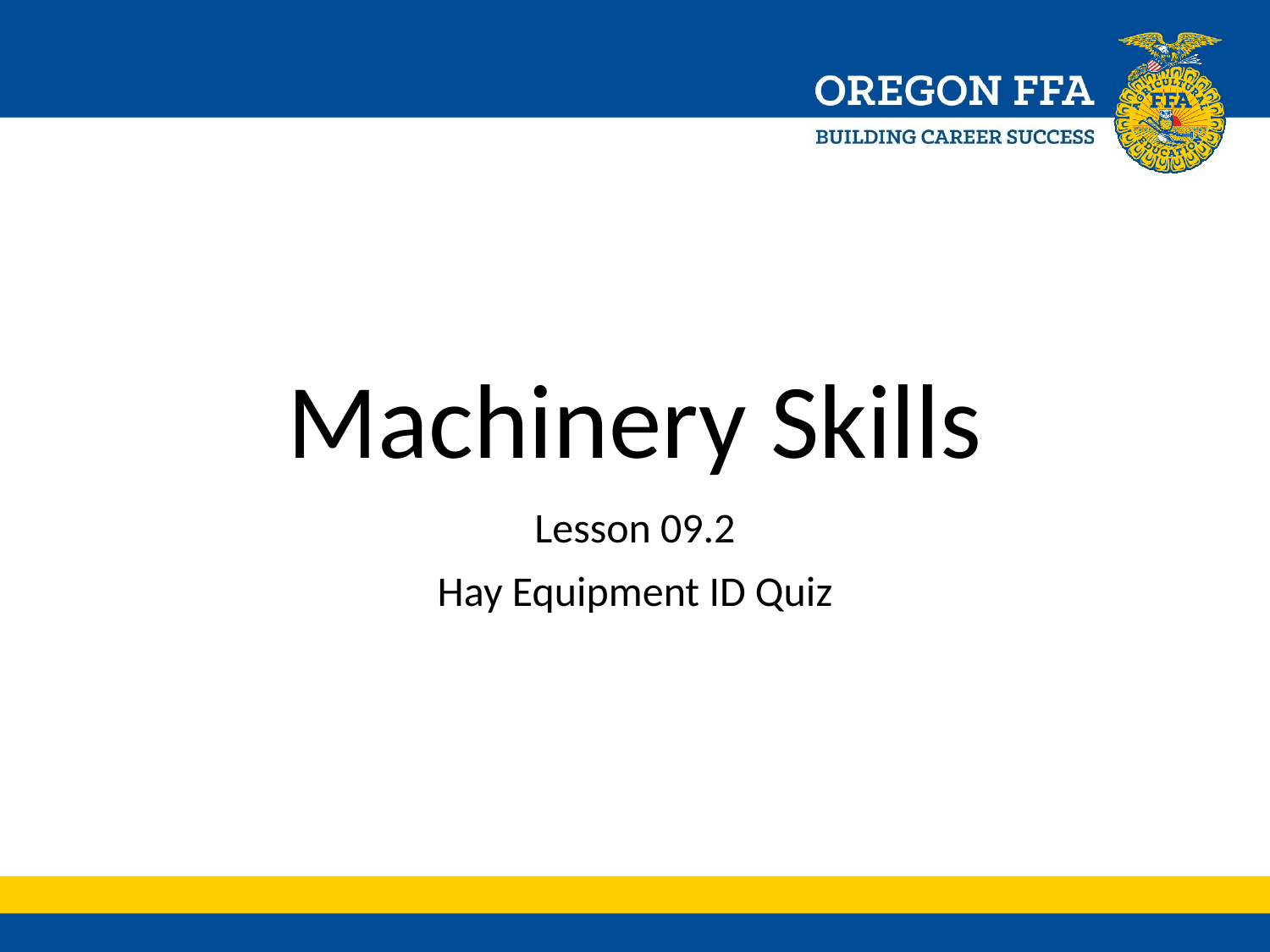

# Machinery Skills
Lesson 09.2
Hay Equipment ID Quiz
Agricultural Mechanics